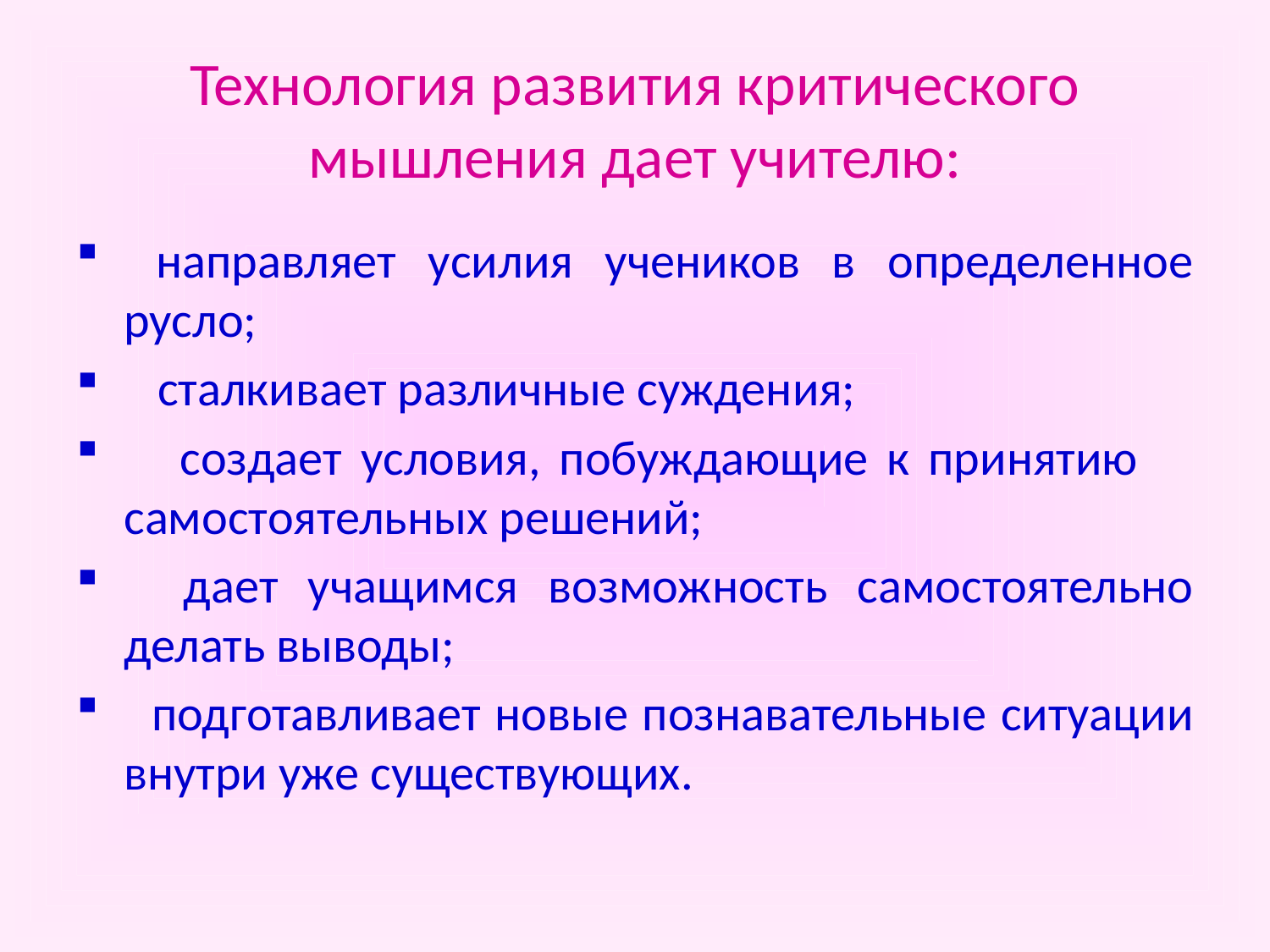

# Технология развития критического мышления дает учителю:
 направляет усилия учеников в определенное русло;
   сталкивает различные суждения;
   создает условия, побуждающие к принятию    самостоятельных решений;
  дает учащимся возможность самостоятельно делать выводы;
  подготавливает новые познавательные ситуации внутри уже существующих.